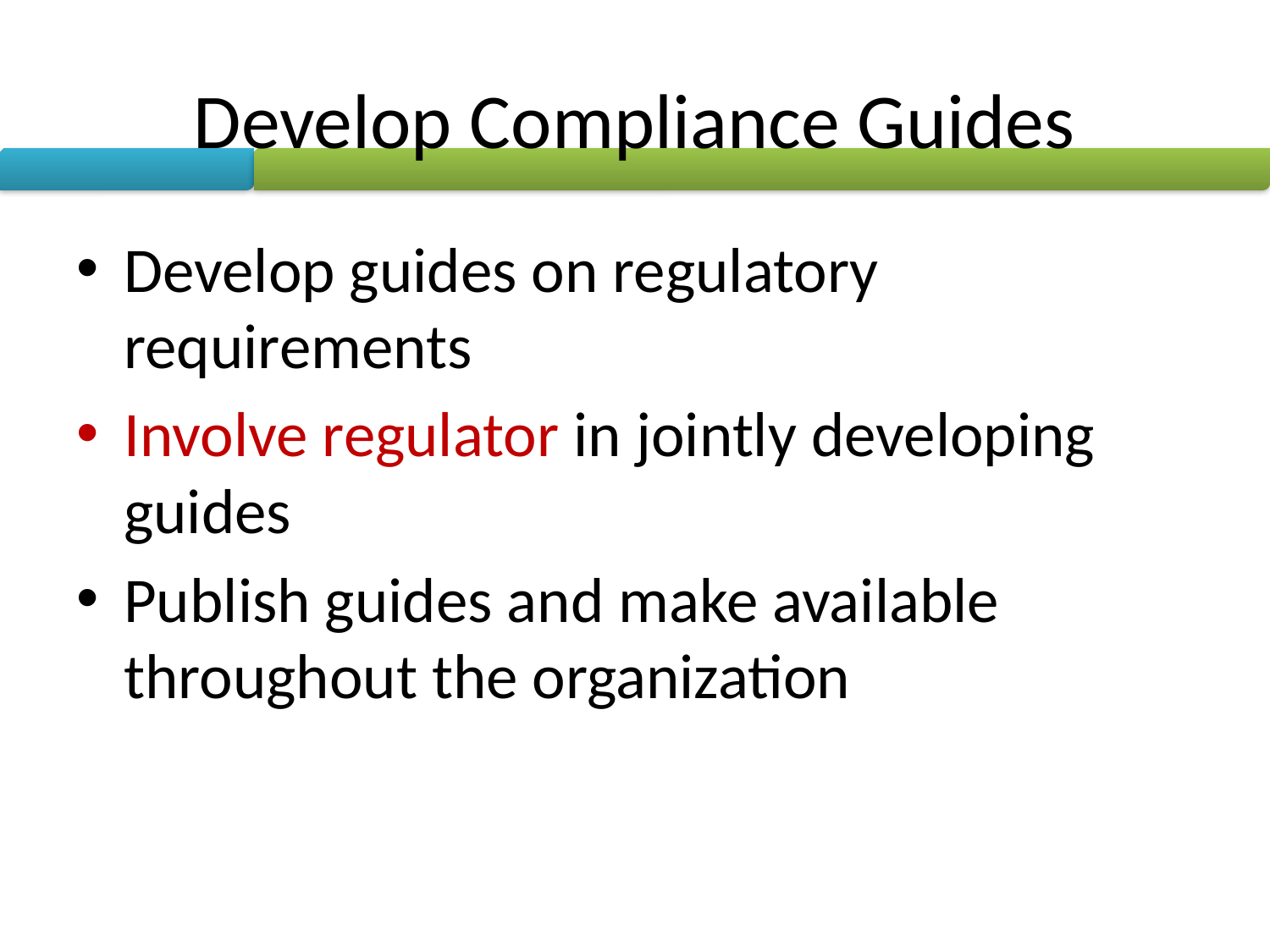

# Develop Compliance Guides
Develop guides on regulatory requirements
Involve regulator in jointly developing guides
Publish guides and make available throughout the organization